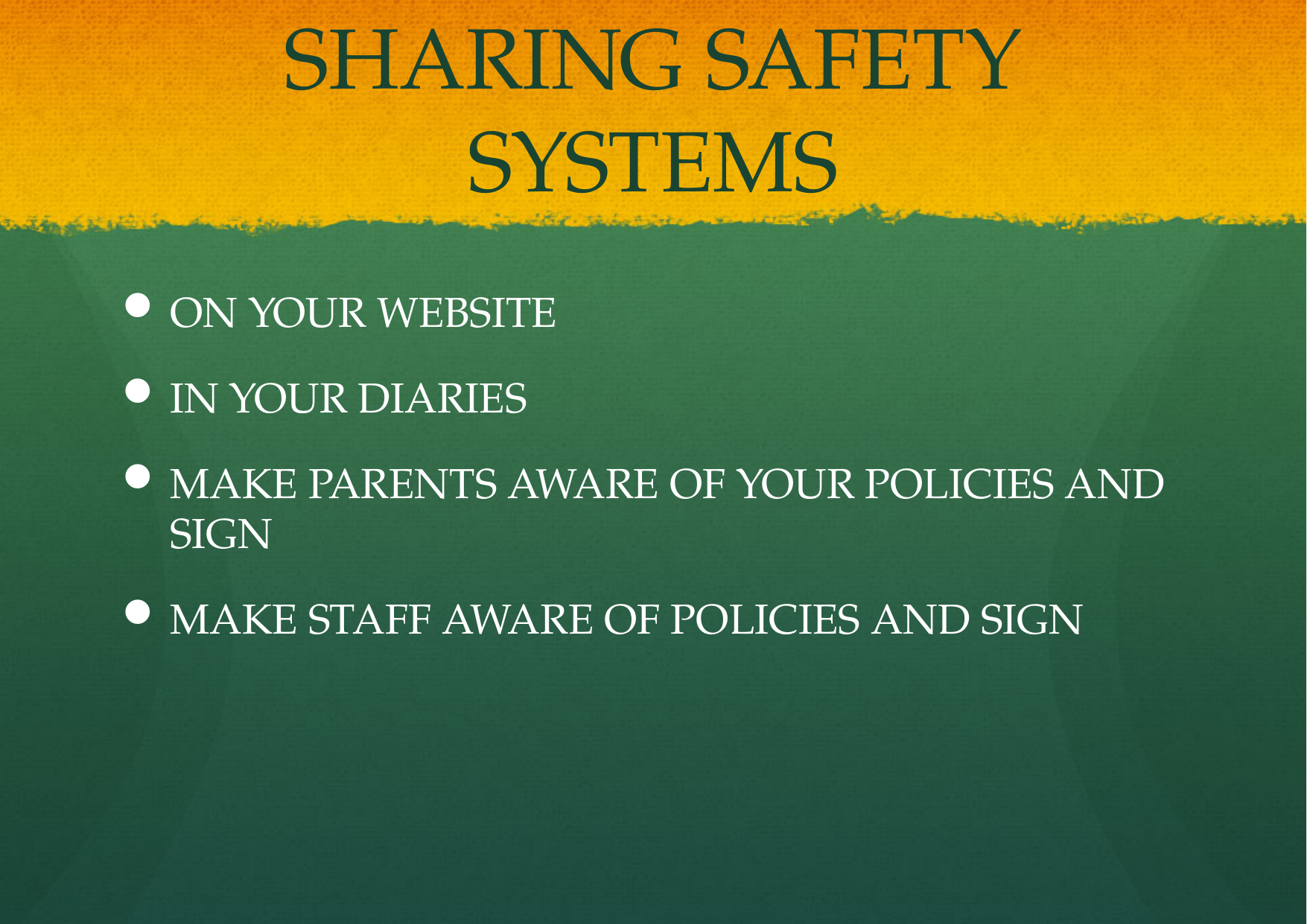

# SHARING SAFETY SYSTEMS
ON YOUR WEBSITE
IN YOUR DIARIES
MAKE PARENTS AWARE OF YOUR POLICIES AND SIGN
MAKE STAFF AWARE OF POLICIES AND SIGN